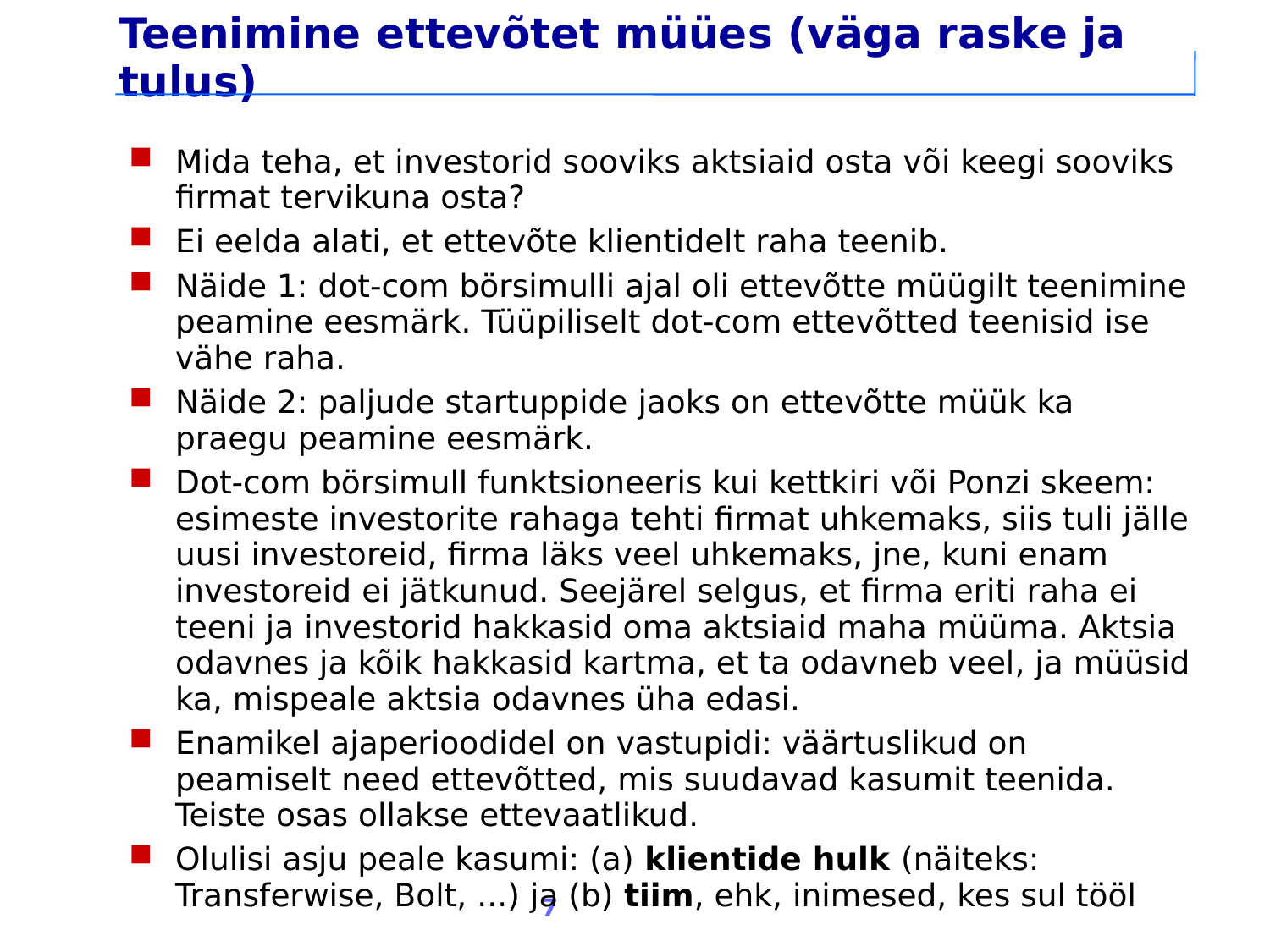

Teenimine ettevõtet müües (väga raske ja tulus)

Mida teha, et investorid sooviks aktsiaid osta või keegi sooviks firmat tervikuna osta?
Ei eelda alati, et ettevõte klientidelt raha teenib.
Näide 1: dot-com börsimulli ajal oli ettevõtte müügilt teenimine peamine eesmärk. Tüüpiliselt dot-com ettevõtted teenisid ise vähe raha.
Näide 2: paljude startuppide jaoks on ettevõtte müük ka praegu peamine eesmärk.
Dot-com börsimull funktsioneeris kui kettkiri või Ponzi skeem: esimeste investorite rahaga tehti firmat uhkemaks, siis tuli jälle uusi investoreid, firma läks veel uhkemaks, jne, kuni enam investoreid ei jätkunud. Seejärel selgus, et firma eriti raha ei teeni ja investorid hakkasid oma aktsiaid maha müüma. Aktsia odavnes ja kõik hakkasid kartma, et ta odavneb veel, ja müüsid ka, mispeale aktsia odavnes üha edasi.
Enamikel ajaperioodidel on vastupidi: väärtuslikud on peamiselt need ettevõtted, mis suudavad kasumit teenida. Teiste osas ollakse ettevaatlikud.
Olulisi asju peale kasumi: (a) klientide hulk (näiteks: Transferwise, Bolt, ...) ja (b) tiim, ehk, inimesed, kes sul tööl